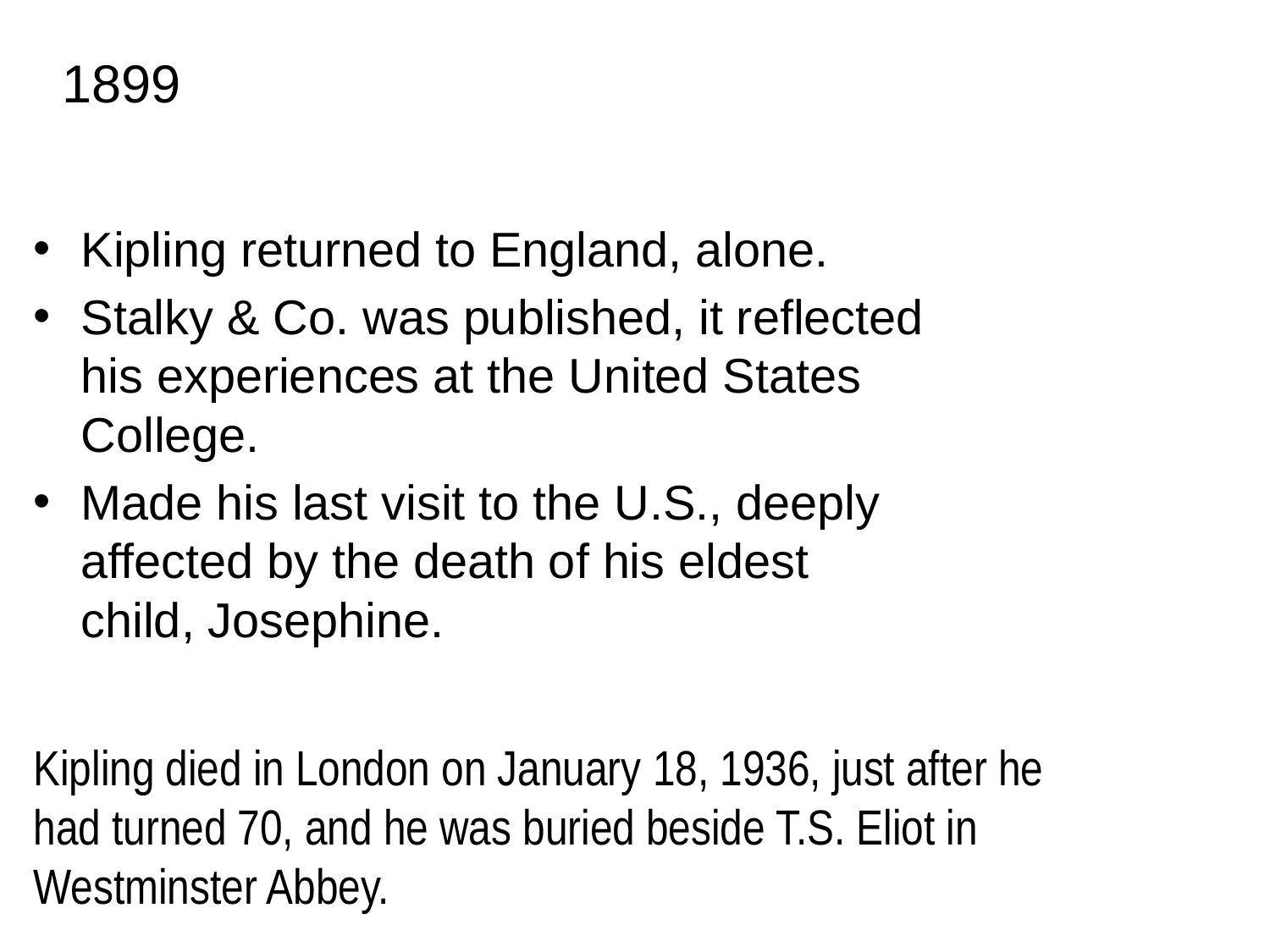

# 1899
Kipling returned to England, alone.
Stalky & Co. was published, it reflected his experiences at the United States College.
Made his last visit to the U.S., deeply affected by the death of his eldest child, Josephine.
Kipling died in London on January 18, 1936, just after he had turned 70, and he was buried beside T.S. Eliot in Westminster Abbey.